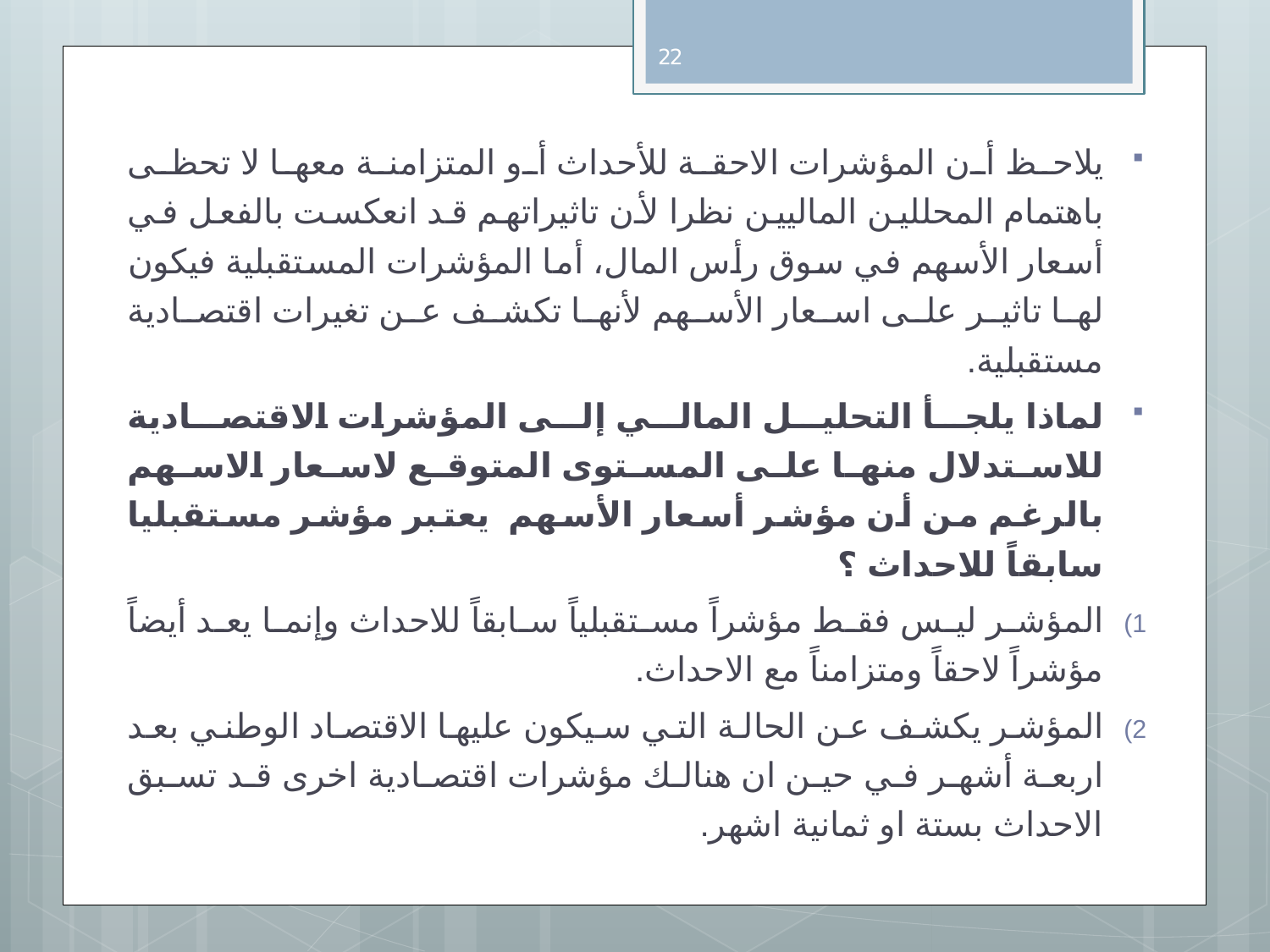

22
يلاحظ أن المؤشرات الاحقة للأحداث أو المتزامنة معها لا تحظى باهتمام المحللين الماليين نظرا لأن تاثيراتهم قد انعكست بالفعل في أسعار الأسهم في سوق رأس المال، أما المؤشرات المستقبلية فيكون لها تاثير على اسعار الأسهم لأنها تكشف عن تغيرات اقتصادية مستقبلية.
لماذا يلجأ التحليل المالي إلى المؤشرات الاقتصادية للاستدلال منها على المستوى المتوقع لاسعار الاسهم بالرغم من أن مؤشر أسعار الأسهم  يعتبر مؤشر مستقبليا سابقاً للاحداث ؟
المؤشر ليس فقط مؤشراً مستقبلياً سابقاً للاحداث وإنما يعد أيضاً مؤشراً لاحقاً ومتزامناً مع الاحداث.
المؤشر يكشف عن الحالة التي سيكون عليها الاقتصاد الوطني بعد اربعة أشهر في حين ان هنالك مؤشرات اقتصادية اخرى قد تسبق الاحداث بستة او ثمانية اشهر.